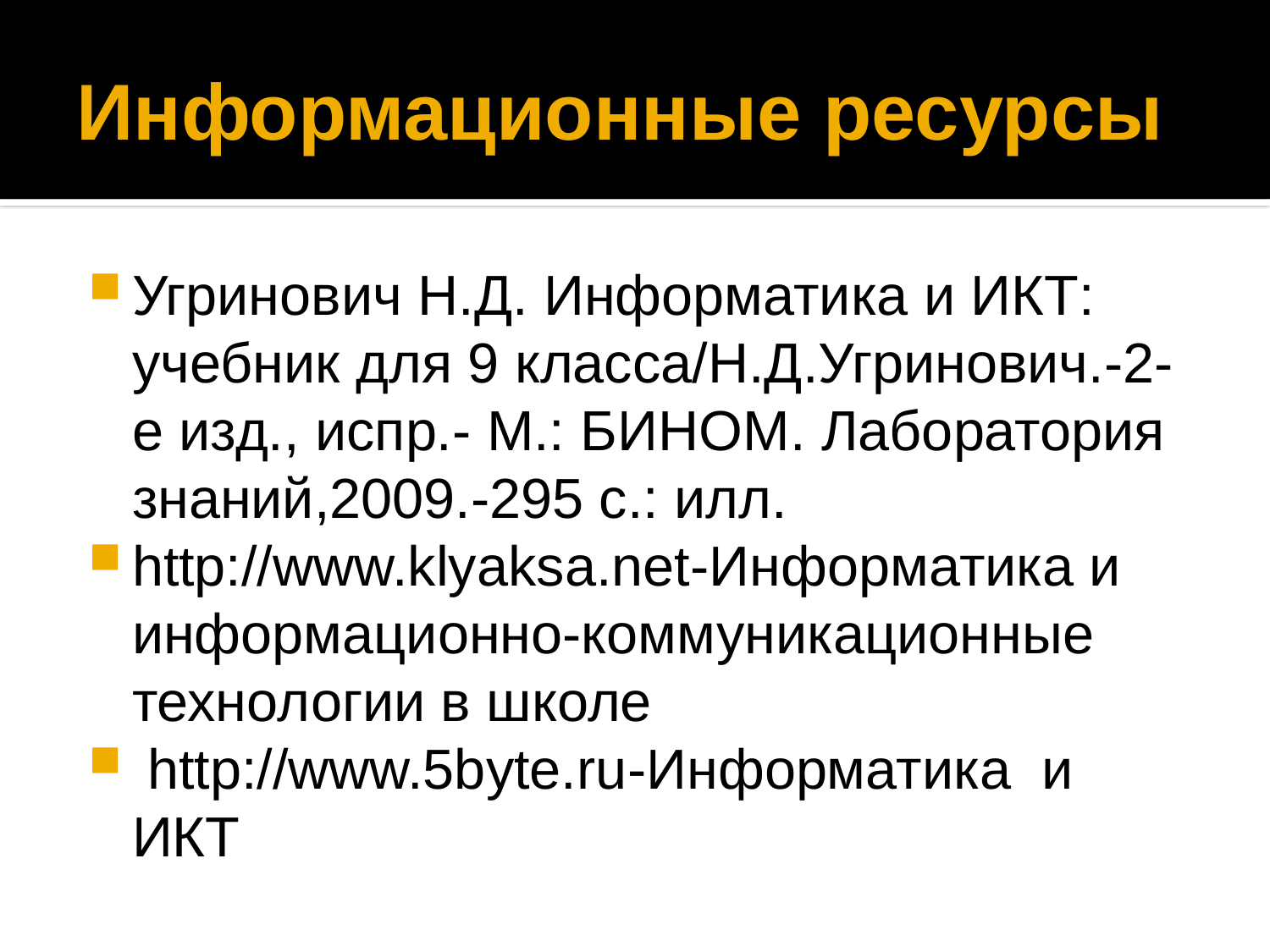

# Информационные ресурсы
Угринович Н.Д. Информатика и ИКТ: учебник для 9 класса/Н.Д.Угринович.-2-е изд., испр.- М.: БИНОМ. Лаборатория знаний,2009.-295 с.: илл.
http://www.klyaksa.net-Информатика и информационно-коммуникационные технологии в школе
 http://www.5byte.ru-Информатика  и ИКТ